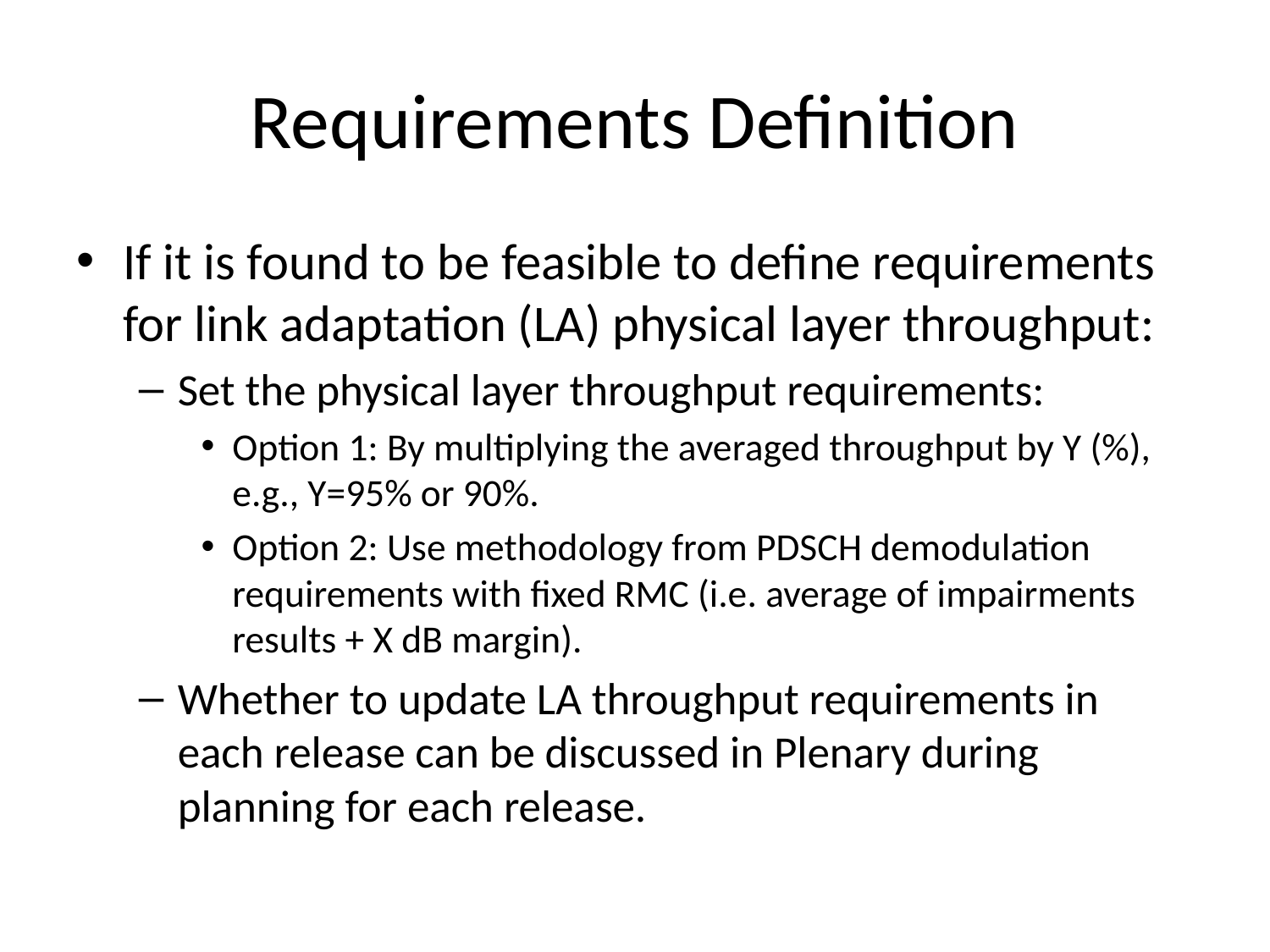

# Requirements Definition
If it is found to be feasible to define requirements for link adaptation (LA) physical layer throughput:
Set the physical layer throughput requirements:
Option 1: By multiplying the averaged throughput by Y (%), e.g., Y=95% or 90%.
Option 2: Use methodology from PDSCH demodulation requirements with fixed RMC (i.e. average of impairments results + X dB margin).
Whether to update LA throughput requirements in each release can be discussed in Plenary during planning for each release.